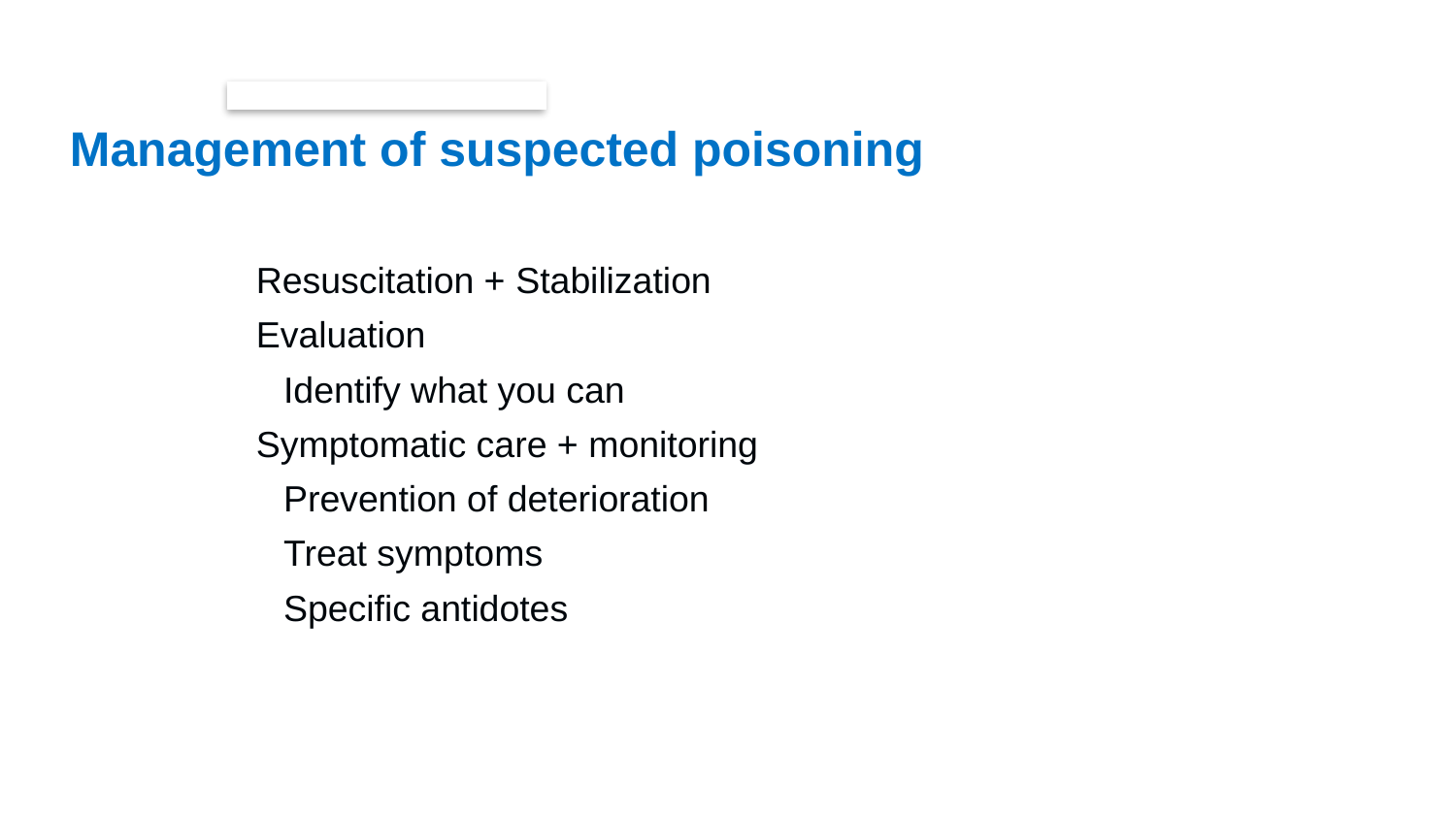

# Management of suspected poisoning
Resuscitation + Stabilization
Evaluation
	Identify what you can
Symptomatic care + monitoring
	Prevention of deterioration
	Treat symptoms
	Specific antidotes